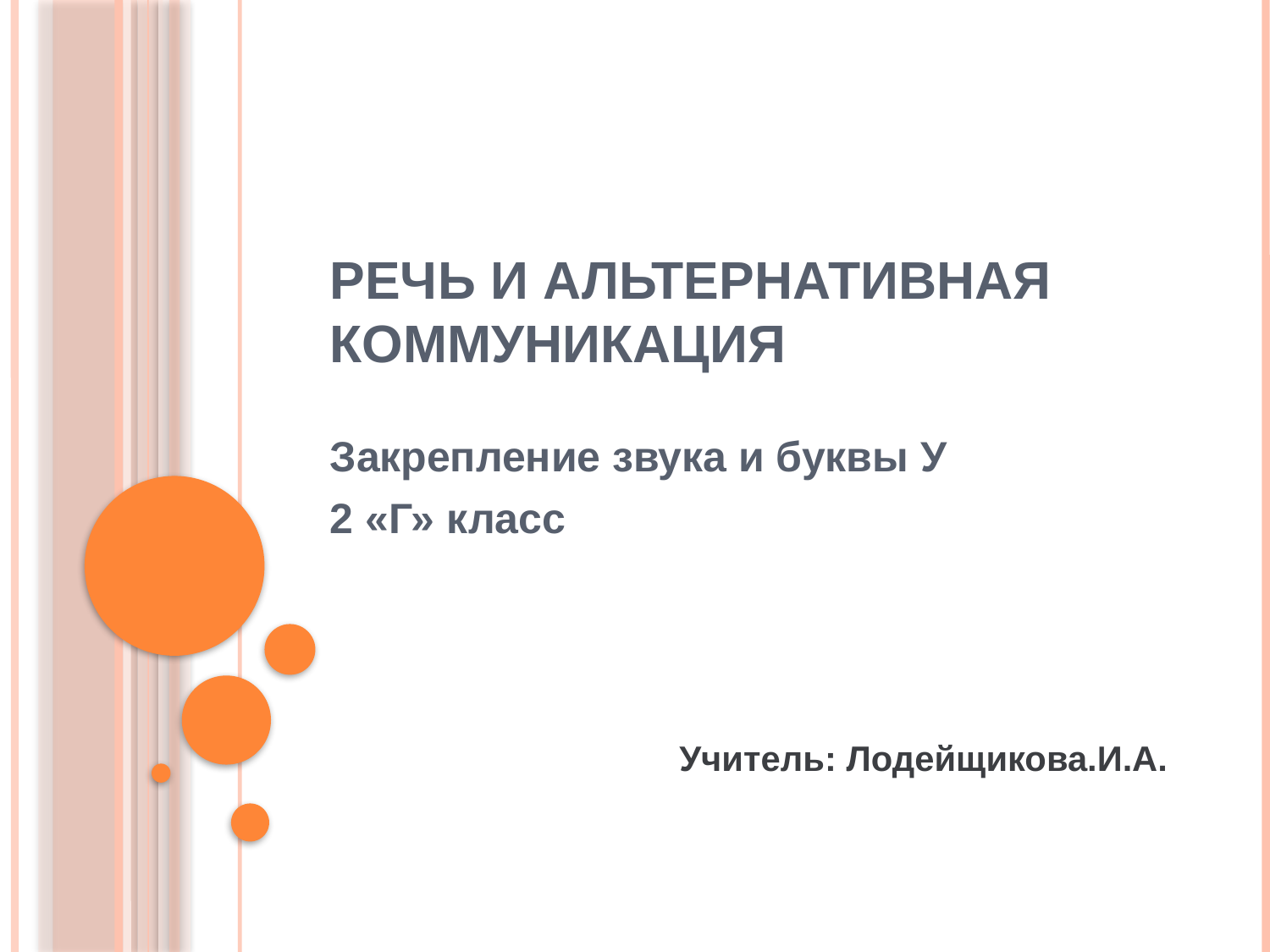

# Речь и альтернативная коммуникация
Закрепление звука и буквы У
2 «Г» класс
Учитель: Лодейщикова.И.А.